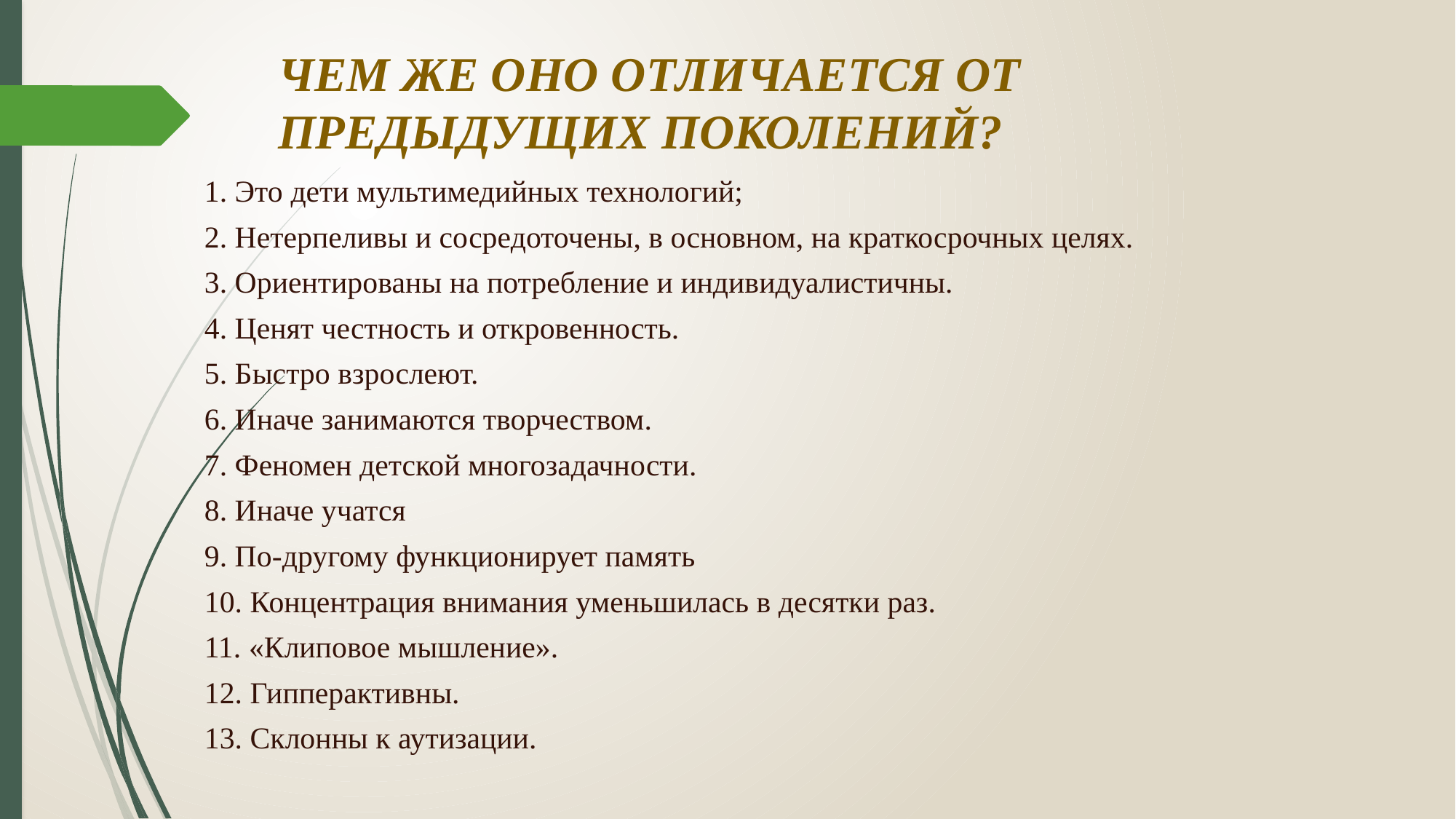

# ЧЕМ ЖЕ ОНО ОТЛИЧАЕТСЯ ОТ ПРЕДЫДУЩИХ ПОКОЛЕНИЙ?
1. Это дети мультимедийных технологий;
2. Нетерпеливы и сосредоточены, в основном, на краткосрочных целях.
3. Ориентированы на потребление и индивидуалистичны.
4. Ценят честность и откровенность.
5. Быстро взрослеют.
6. Иначе занимаются творчеством.
7. Феномен детской многозадачности.
8. Иначе учатся
9. По-другому функционирует память
10. Концентрация внимания уменьшилась в десятки раз.
11. «Клиповое мышление».
12. Гипперактивны.
13. Склонны к аутизации.